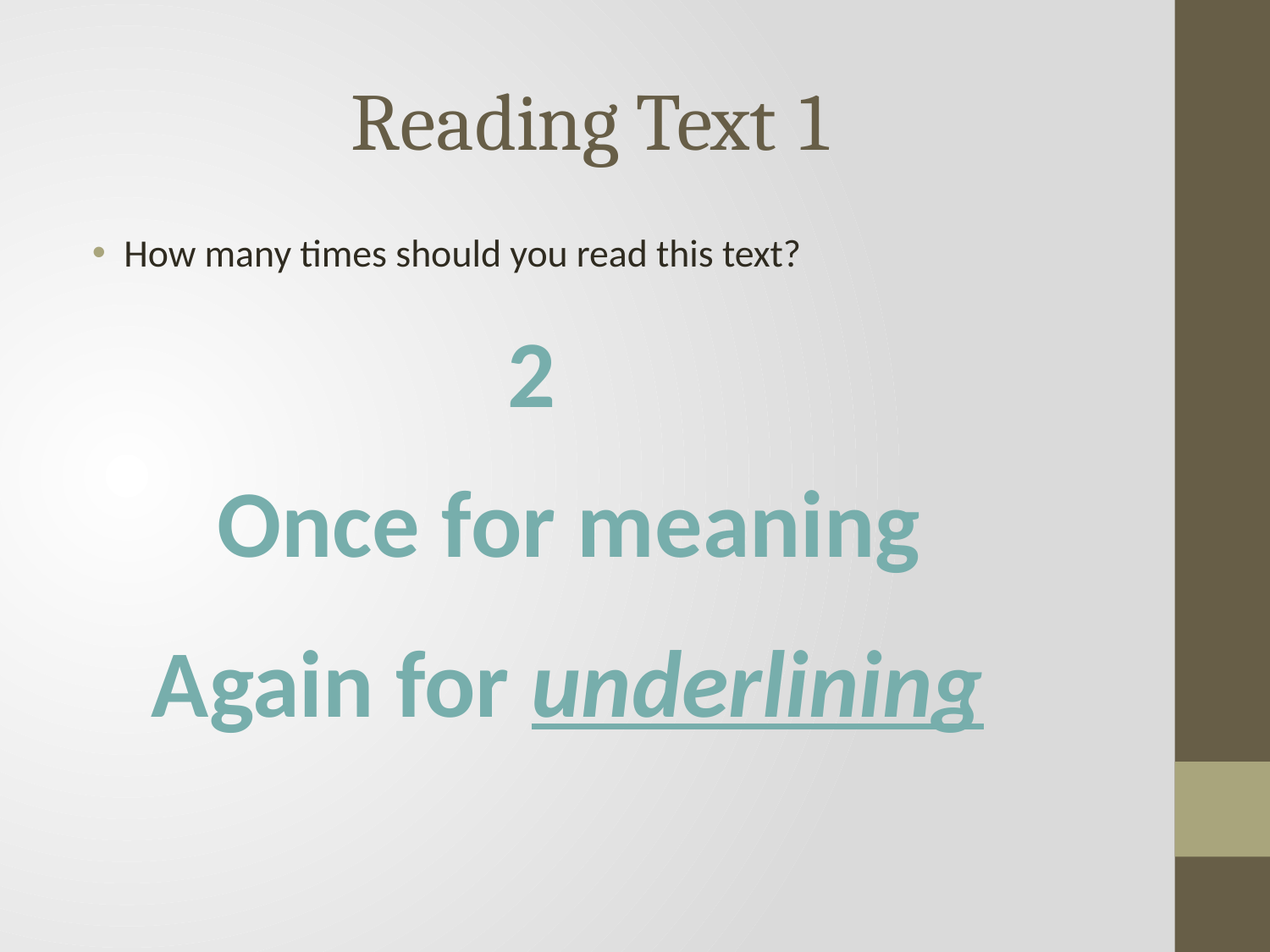

# Reading Text 1
How many times should you read this text?

2
Once for meaning
Again for underlining